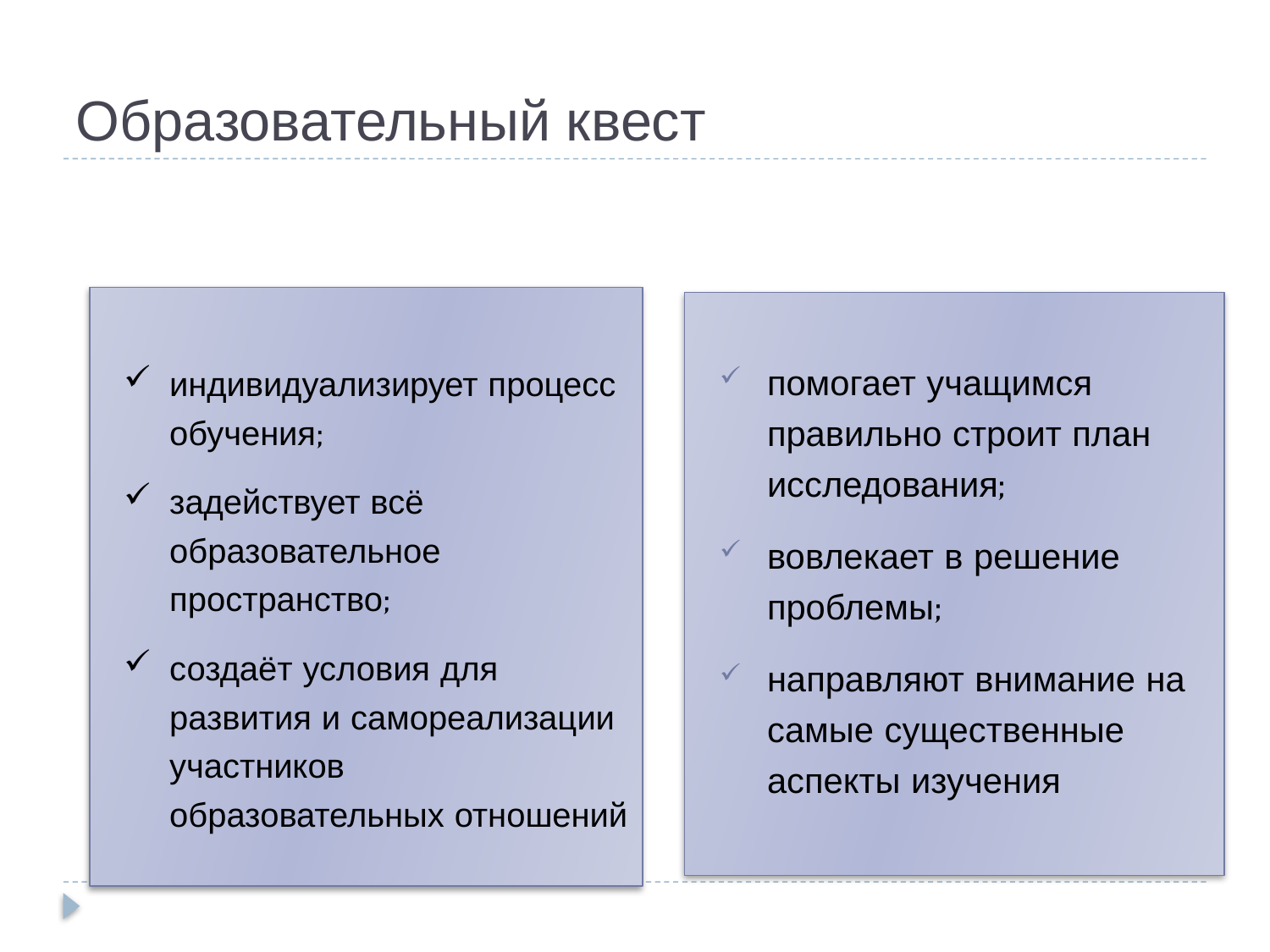

# Образовательный квест

индивидуализирует процесс обучения;
задействует всё образовательное пространство;
создаёт условия для развития и самореализации участников образовательных отношений

помогает учащимся правильно строит план исследования;
вовлекает в решение проблемы;
направляют внимание на самые существенные аспекты изучения